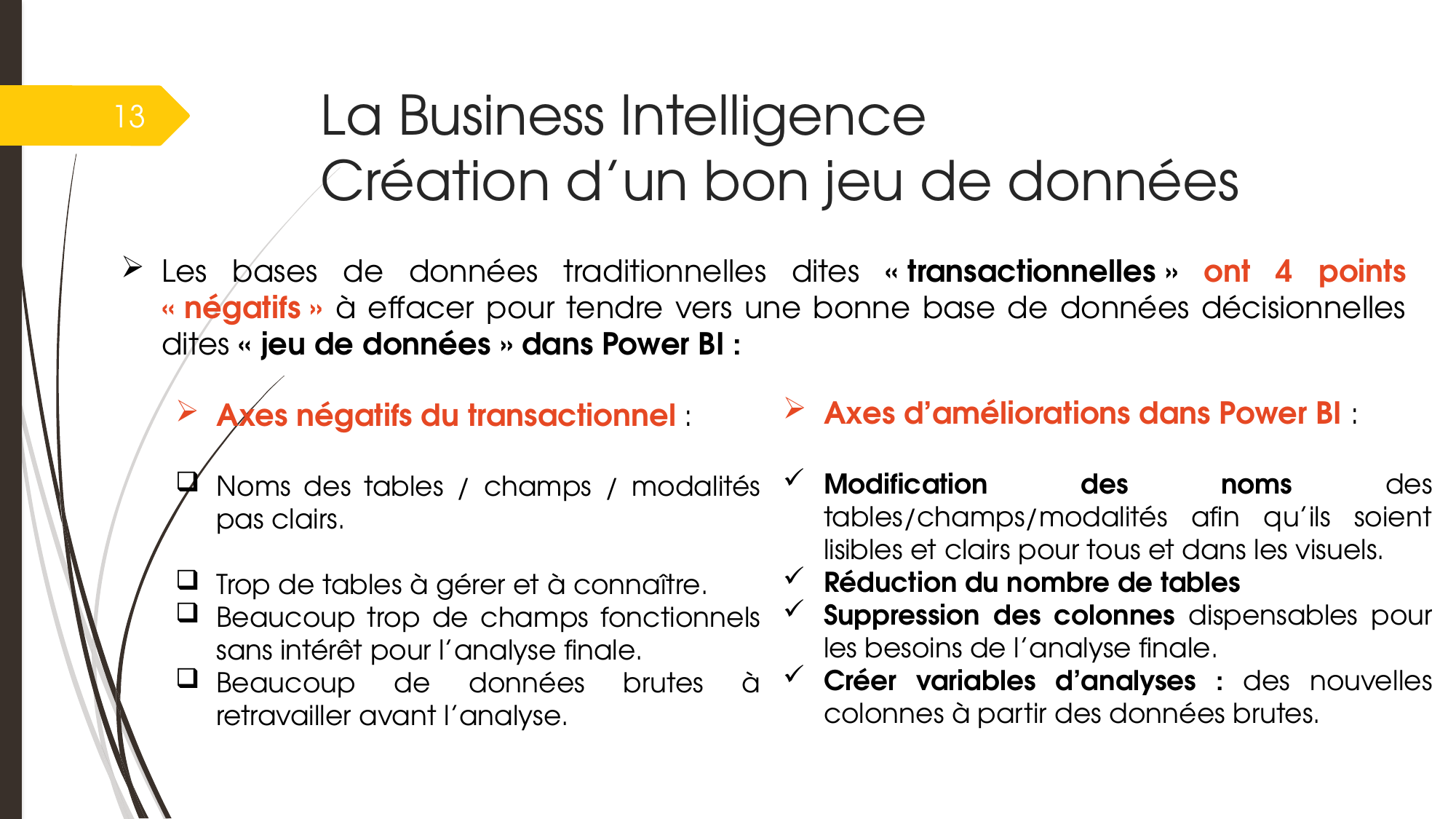

# La Business Intelligence Création d’un bon jeu de données
13
Les bases de données traditionnelles dites « transactionnelles » ont 4 points « négatifs » à effacer pour tendre vers une bonne base de données décisionnelles dites « jeu de données » dans Power BI :

Axes d’améliorations dans Power BI :

Modification des noms des tables/champs/modalités afin qu’ils soient lisibles et clairs pour tous et dans les visuels.
Réduction du nombre de tables
Suppression des colonnes dispensables pour les besoins de l’analyse finale.
Créer variables d’analyses : des nouvelles colonnes à partir des données brutes.

Axes négatifs du transactionnel :

Noms des tables / champs / modalités pas clairs.

Trop de tables à gérer et à connaître.
Beaucoup trop de champs fonctionnels sans intérêt pour l’analyse finale.
Beaucoup de données brutes à retravailler avant l’analyse.